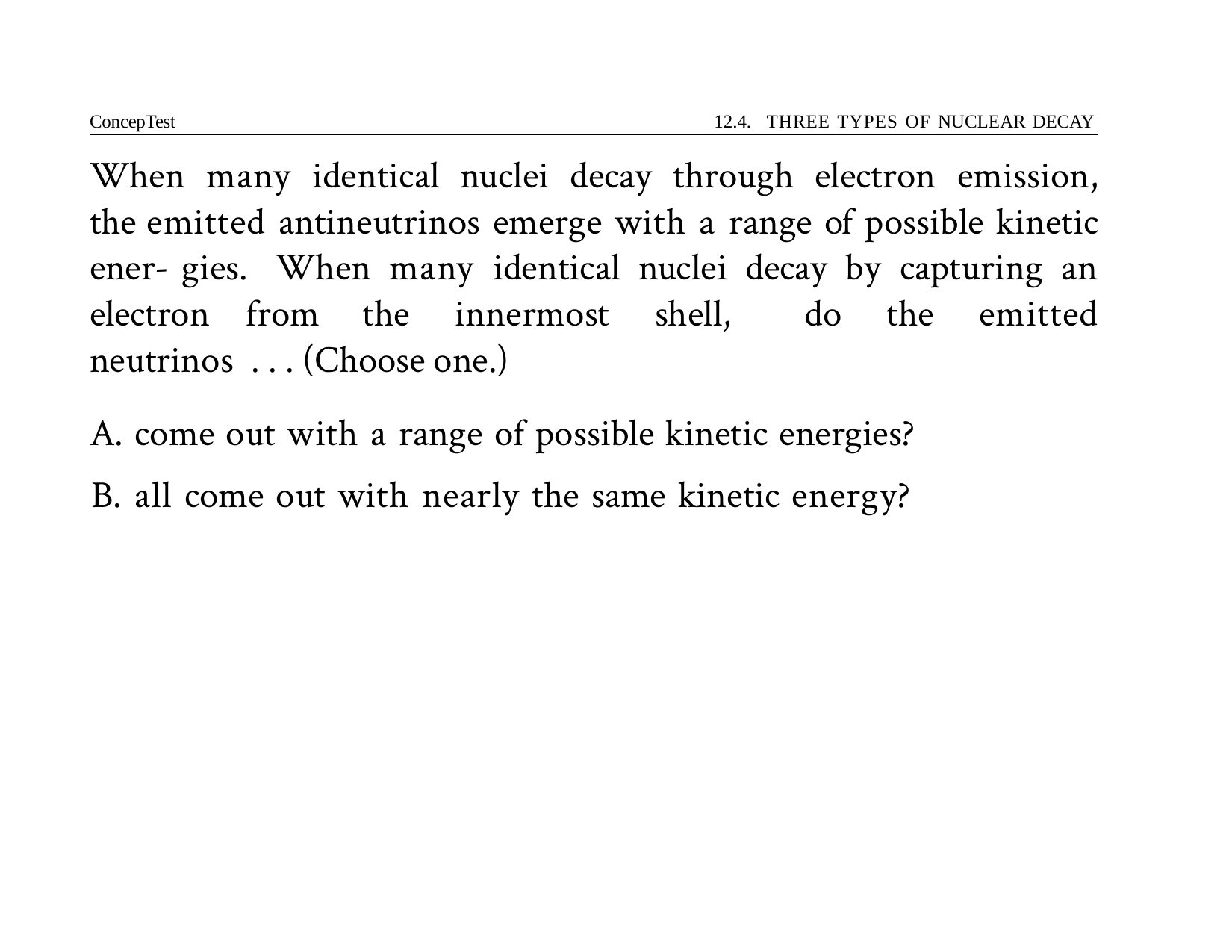

ConcepTest	12.4.  THREE TYPES OF NUCLEAR DECAY

# When many identical nuclei decay through electron emission, the emitted antineutrinos emerge with a range of possible kinetic ener- gies.  When many identical nuclei decay by capturing an electron from the innermost shell,  do the emitted neutrinos . . . (Choose one.)
come out with a range of possible kinetic energies?
all come out with nearly the same kinetic energy?